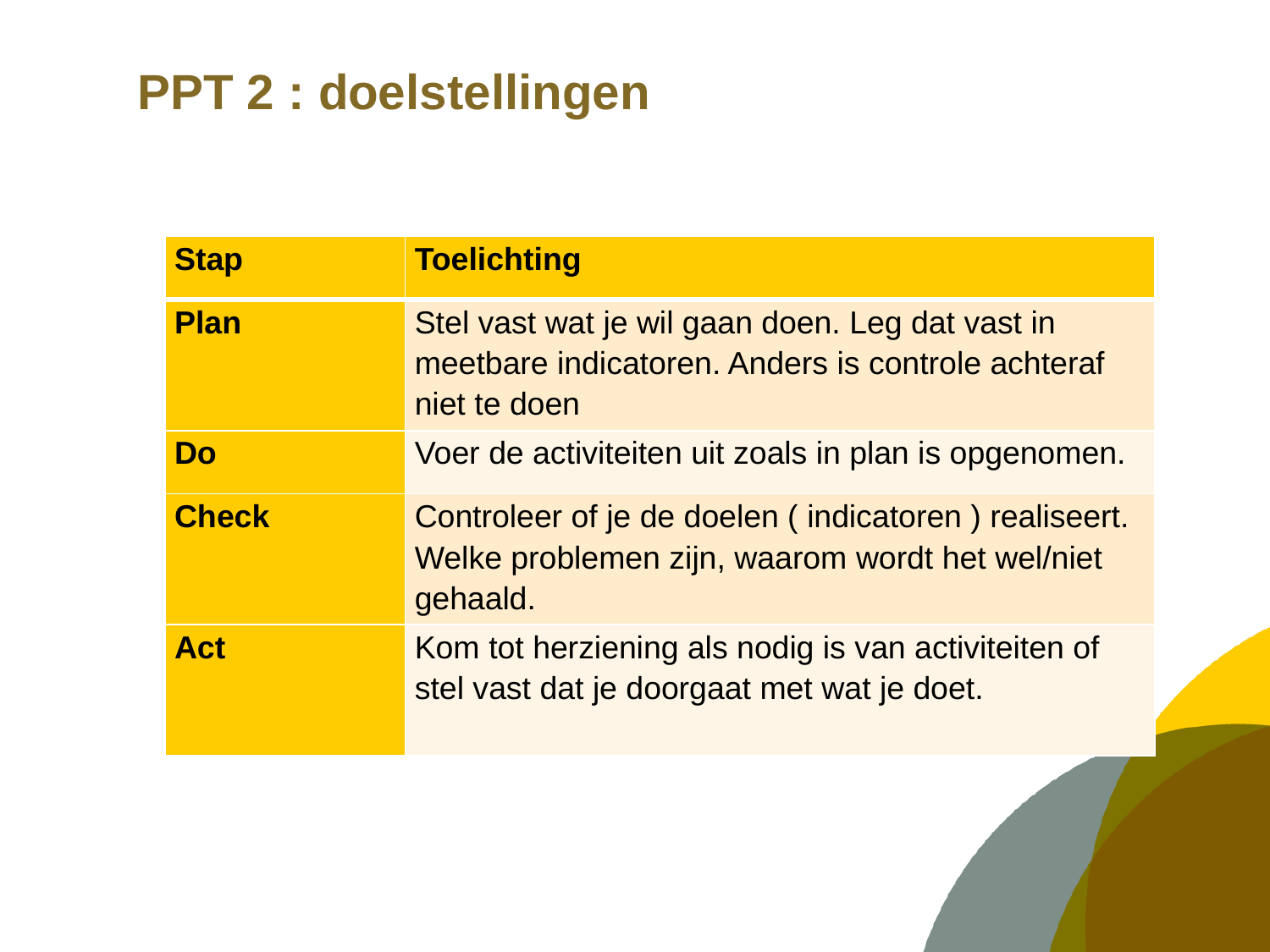

# PPT 2 : doelstellingen

| Stap | Toelichting |
| --- | --- |
| Plan | Stel vast wat je wil gaan doen. Leg dat vast in meetbare indicatoren. Anders is controle achteraf niet te doen |
| Do | Voer de activiteiten uit zoals in plan is opgenomen. |
| Check | Controleer of je de doelen ( indicatoren ) realiseert. Welke problemen zijn, waarom wordt het wel/niet gehaald. |
| Act | Kom tot herziening als nodig is van activiteiten of stel vast dat je doorgaat met wat je doet. |